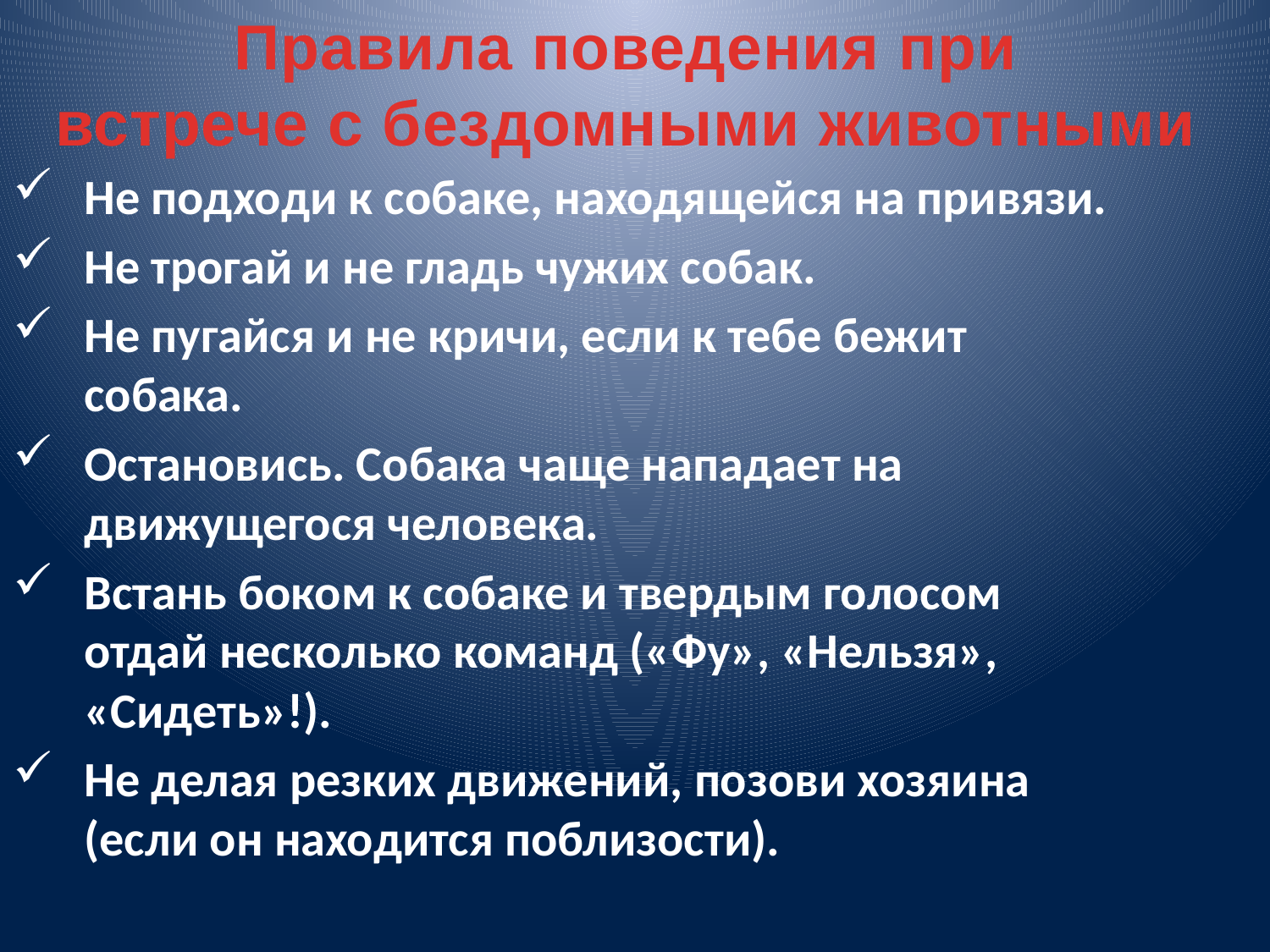

Правила поведения при
встрече с бездомными животными
#
Не подходи к собаке, находящейся на привязи.
Не трогай и не гладь чужих собак.
Не пугайся и не кричи, если к тебе бежит собака.
Остановись. Собака чаще нападает на движущегося человека.
Встань боком к собаке и твердым голосом отдай несколько команд («Фу», «Нельзя», «Сидеть»!).
Не делая резких движений, позови хозяина (если он находится поблизости).